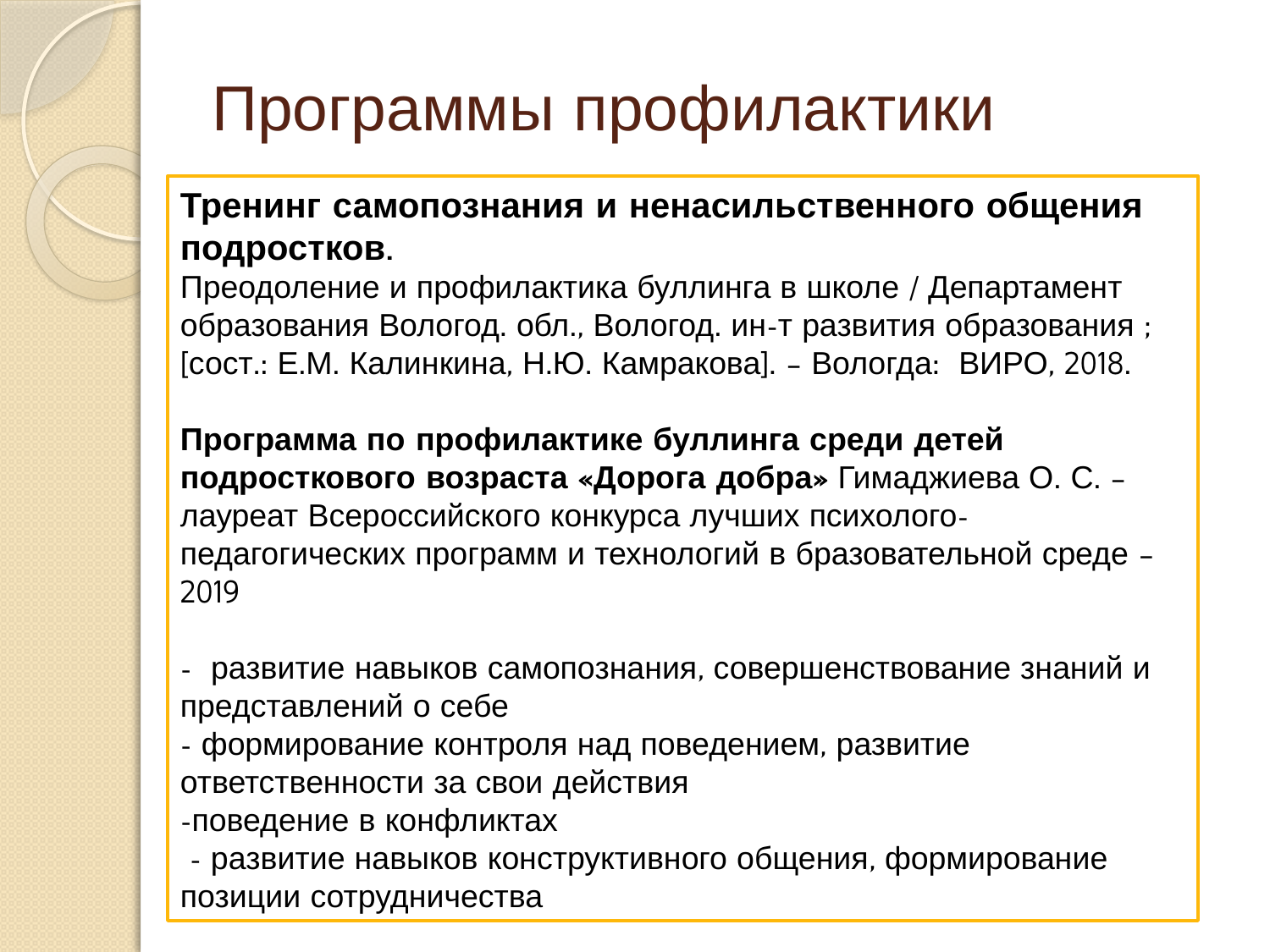

# Программы профилактики
Тренинг самопознания и ненасильственного общения подростков.
Преодоление и профилактика буллинга в школе / Департамент образования Вологод. обл., Вологод. ин-т развития образования ; [сост.: Е.М. Калинкина, Н.Ю. Камракова]. – Вологда:  ВИРО, 2018.

Программа по профилактике буллинга среди детей подросткового возраста «Дорога добра» Гимаджиева О. С. – лауреат Всероссийского конкурса лучших психолого-педагогических программ и технологий в бразовательной среде – 2019

-  развитие навыков самопознания, совершенствование знаний и представлений о себе
- формирование контроля над поведением, развитие ответственности за свои действия
-поведение в конфликтах
 - развитие навыков конструктивного общения, формирование позиции сотрудничества